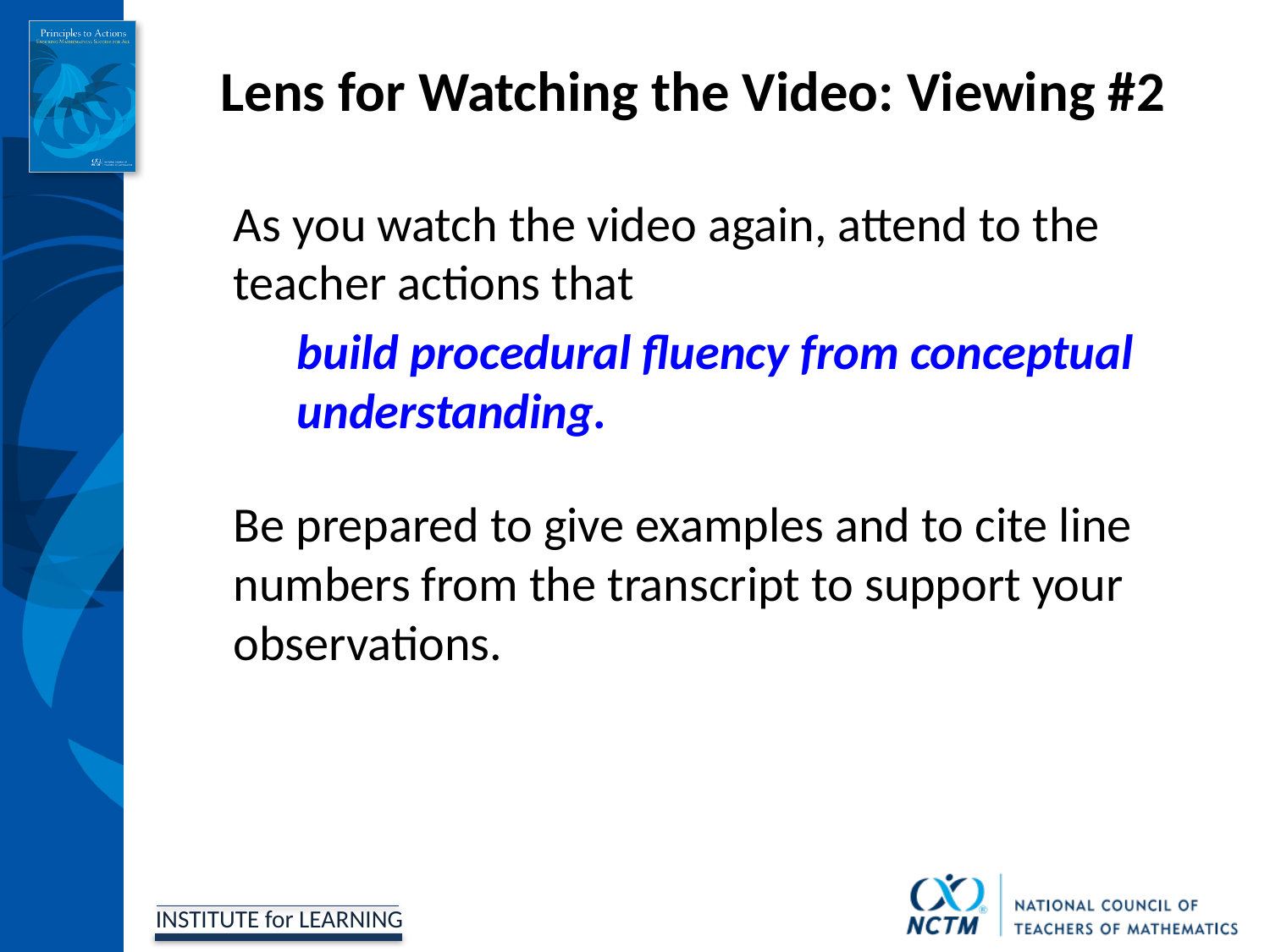

# Lens for Watching the Video: Viewing #2
As you watch the video again, attend to the teacher actions that
build procedural fluency from conceptual understanding.

Be prepared to give examples and to cite line numbers from the transcript to support your observations.